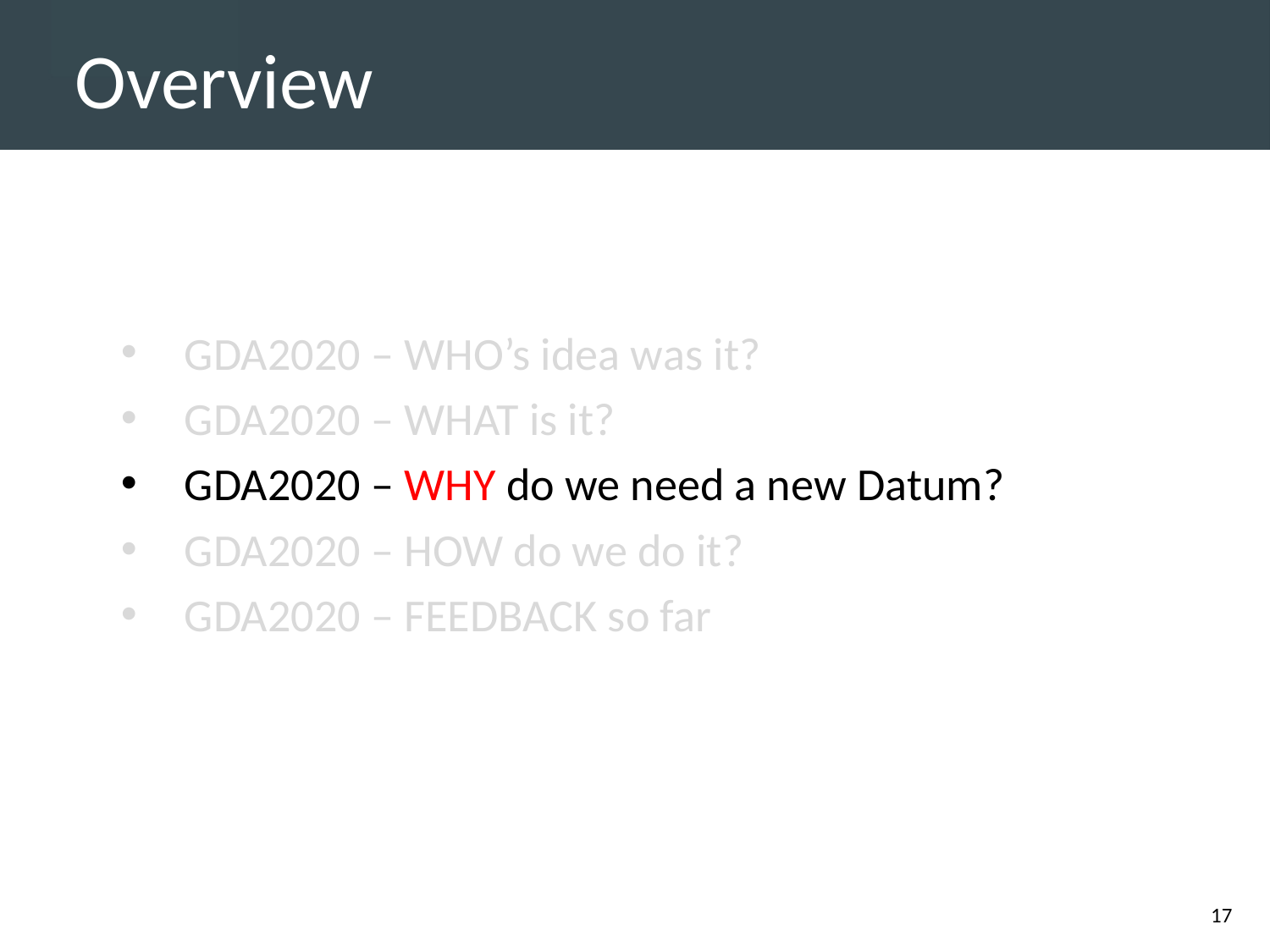

# Overview

GDA2020 – WHO’s idea was it?
GDA2020 – WHAT is it?
GDA2020 – WHY do we need a new Datum?
GDA2020 – HOW do we do it?
GDA2020 – FEEDBACK so far

17